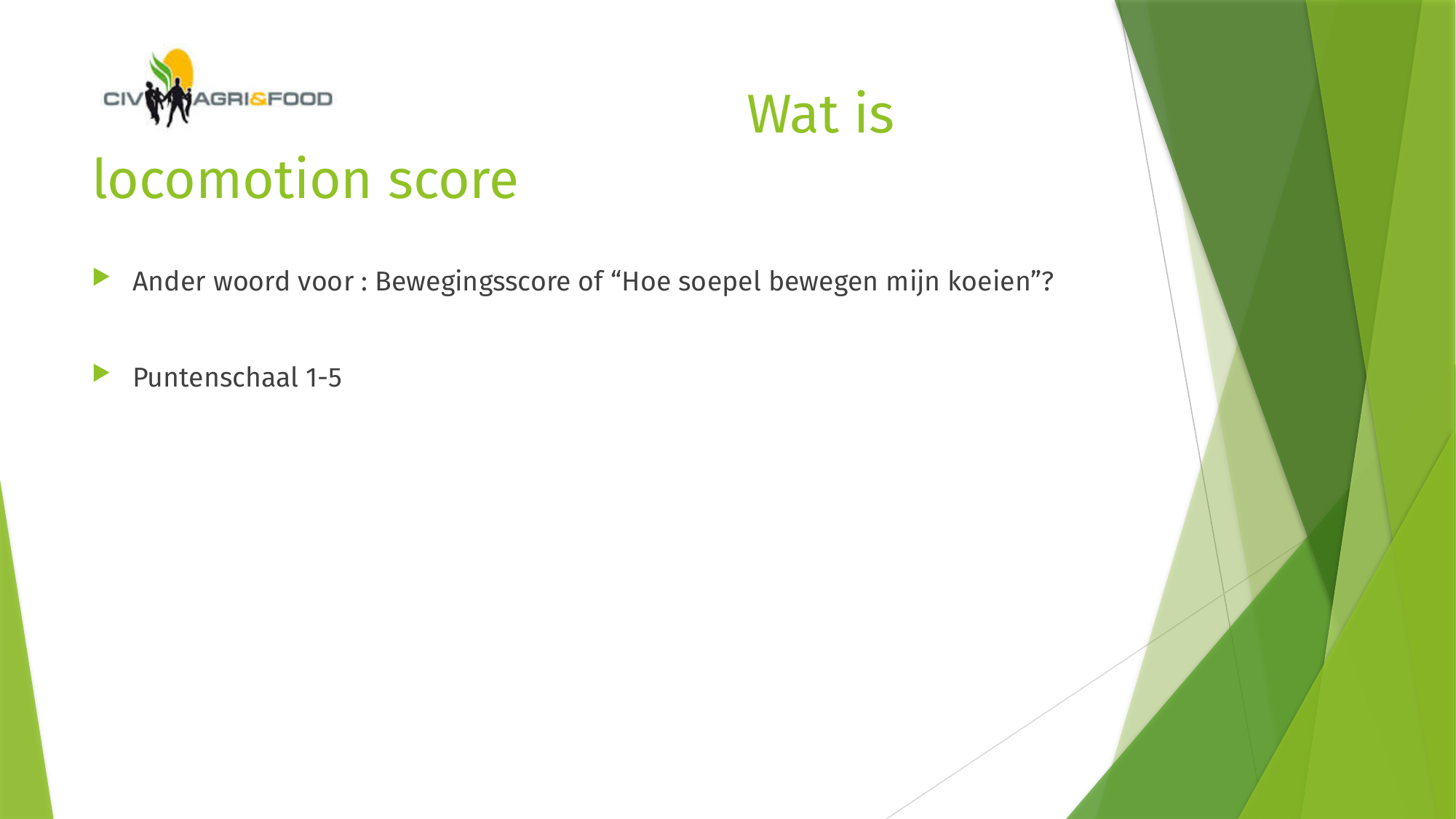

# Wat is locomotion score
Ander woord voor : Bewegingsscore of “Hoe soepel bewegen mijn koeien”?

Puntenschaal 1-5